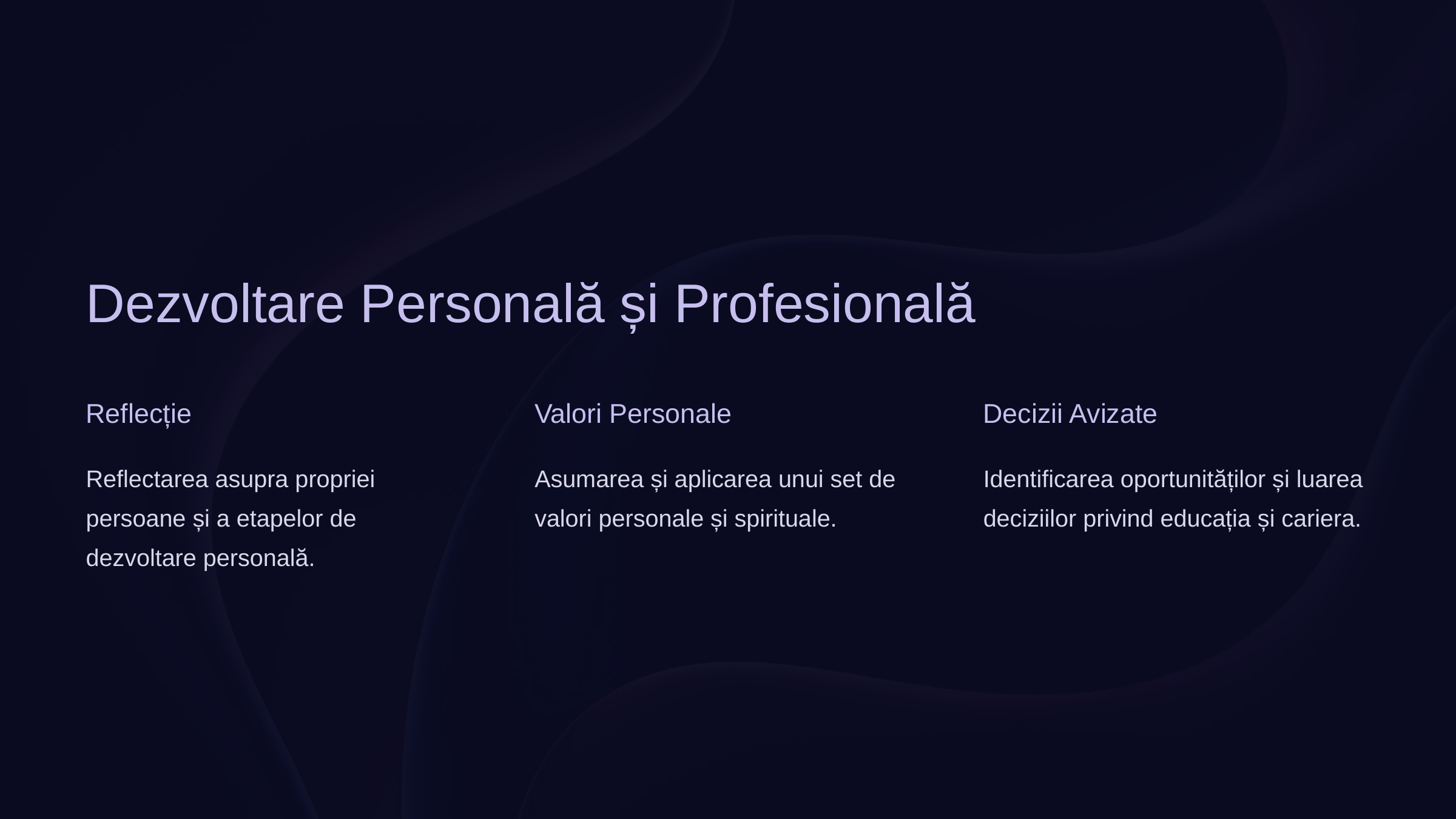

Dezvoltare Personală și Profesională
Reflecție
Valori Personale
Decizii Avizate
Reflectarea asupra propriei persoane și a etapelor de dezvoltare personală.
Asumarea și aplicarea unui set de valori personale și spirituale.
Identificarea oportunităților și luarea deciziilor privind educația și cariera.